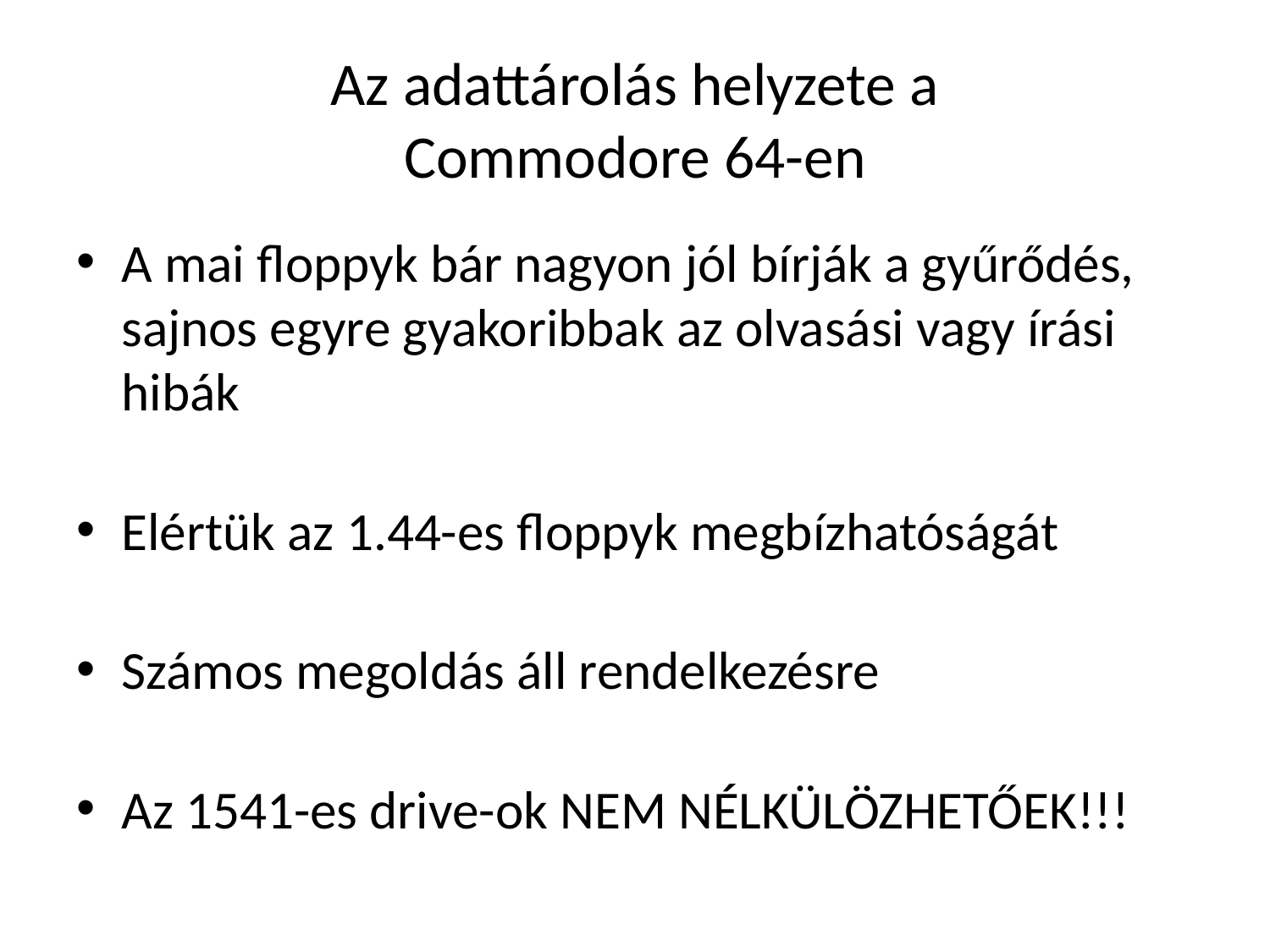

# Az adattárolás helyzete a Commodore 64-en
A mai floppyk bár nagyon jól bírják a gyűrődés, sajnos egyre gyakoribbak az olvasási vagy írási hibák
Elértük az 1.44-es floppyk megbízhatóságát
Számos megoldás áll rendelkezésre
Az 1541-es drive-ok NEM NÉLKÜLÖZHETŐEK!!!